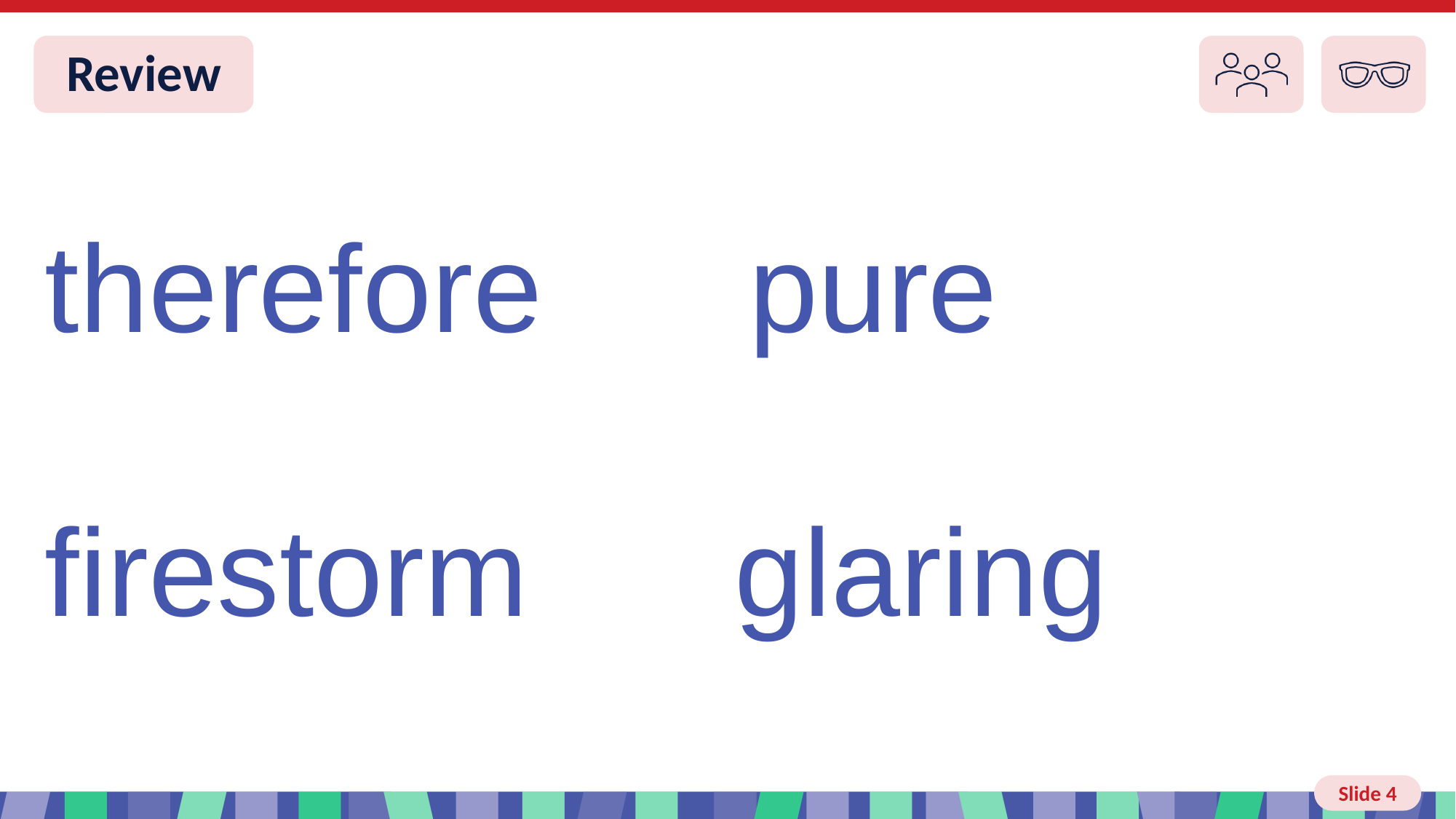

Slide 4 Review You do
therefore      pure
firestorm      glaring